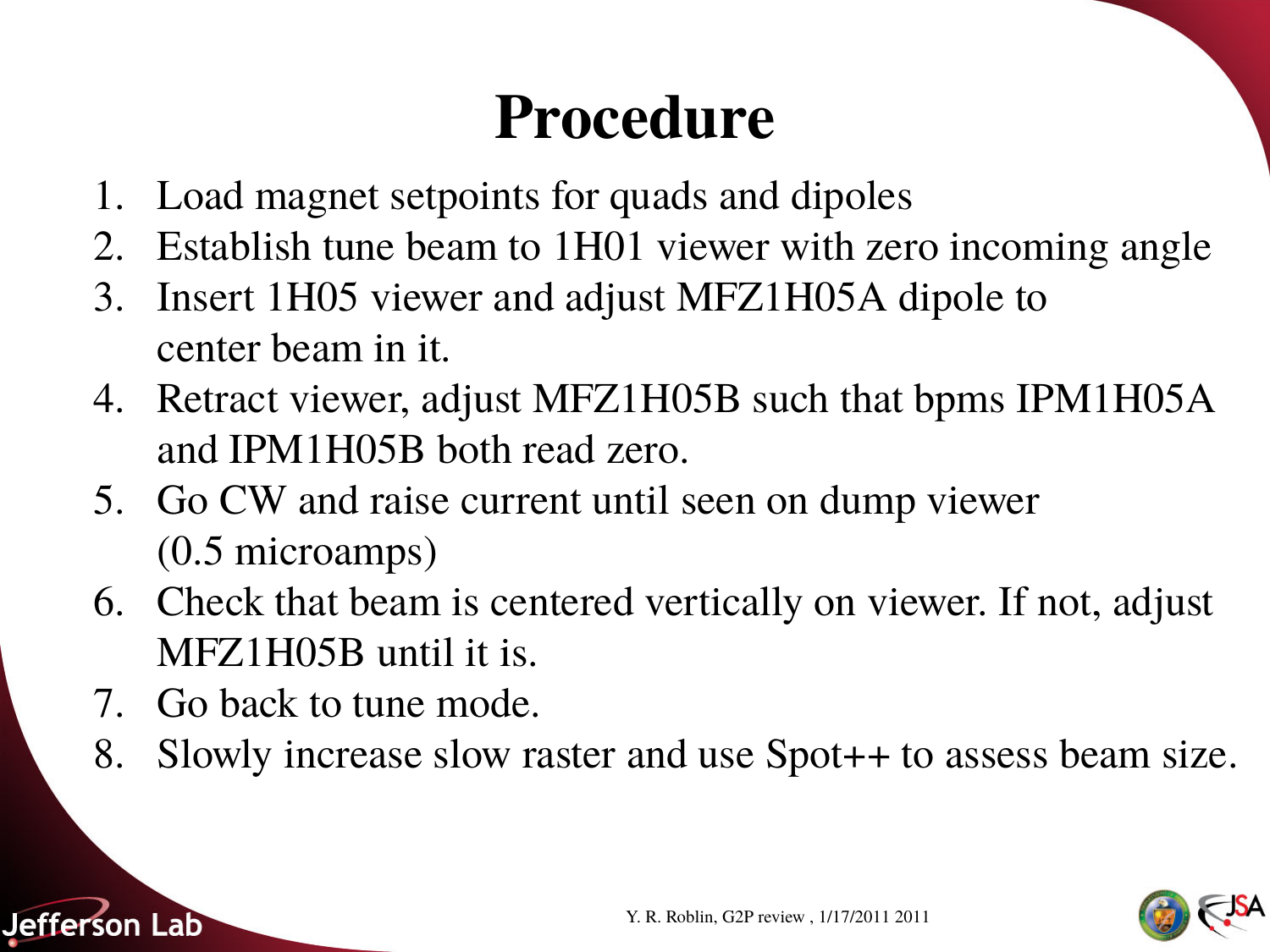

# Procedure
Load magnet setpoints for quads and dipoles
Establish tune beam to 1H01 viewer with zero incoming angle
Insert 1H05 viewer and adjust MFZ1H05A dipole to
center beam in it.
Retract viewer, adjust MFZ1H05B such that bpms IPM1H05A
and IPM1H05B both read zero.
Go CW and raise current until seen on dump viewer
(0.5 microamps)
Check that beam is centered vertically on viewer. If not, adjust
MFZ1H05B until it is.
Go back to tune mode.
Slowly increase slow raster and use Spot++ to assess beam size.